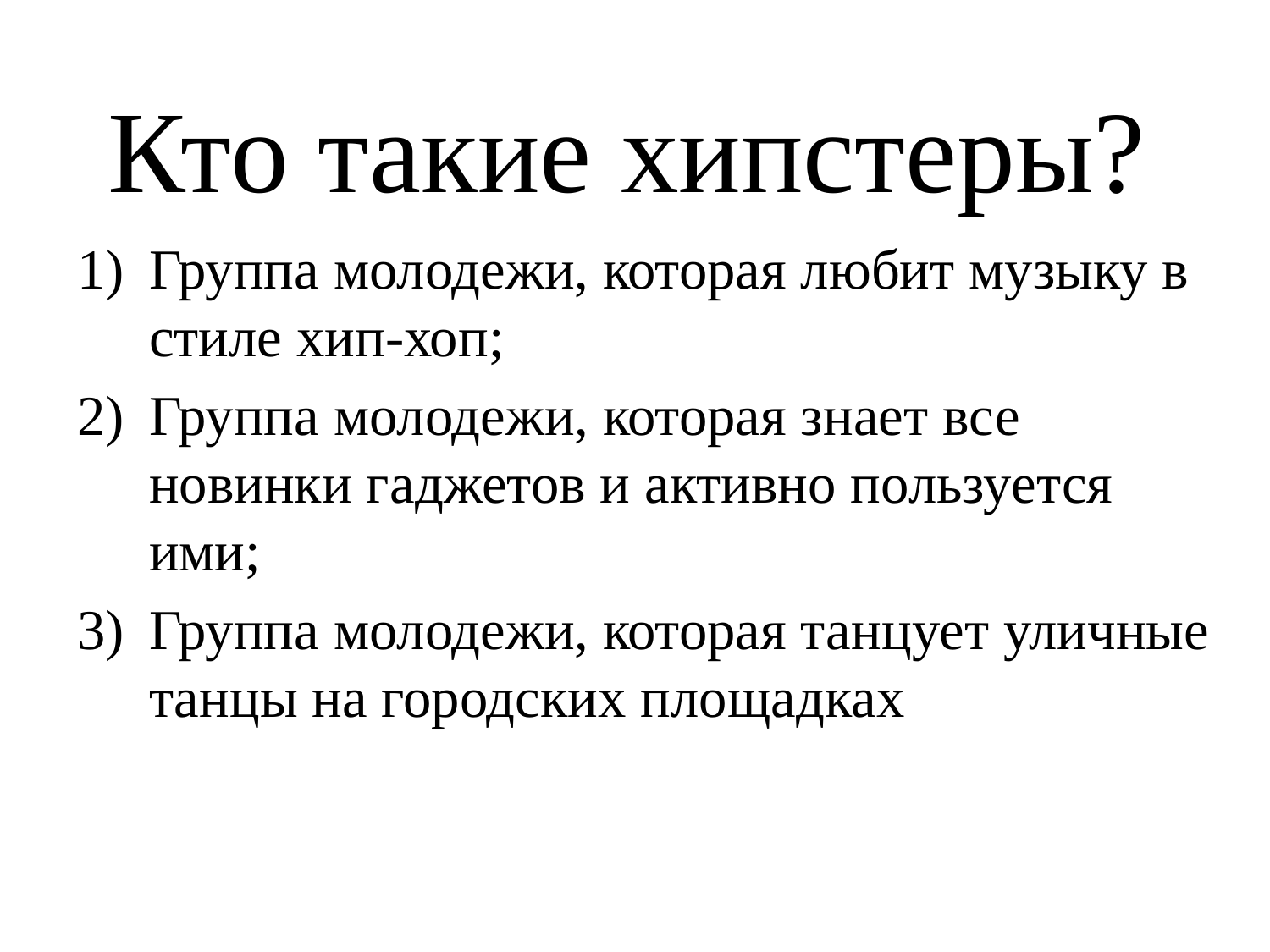

# Кто такие хипстеры?
Группа молодежи, которая любит музыку в стиле хип-хоп;
Группа молодежи, которая знает все новинки гаджетов и активно пользуется ими;
Группа молодежи, которая танцует уличные танцы на городских площадках